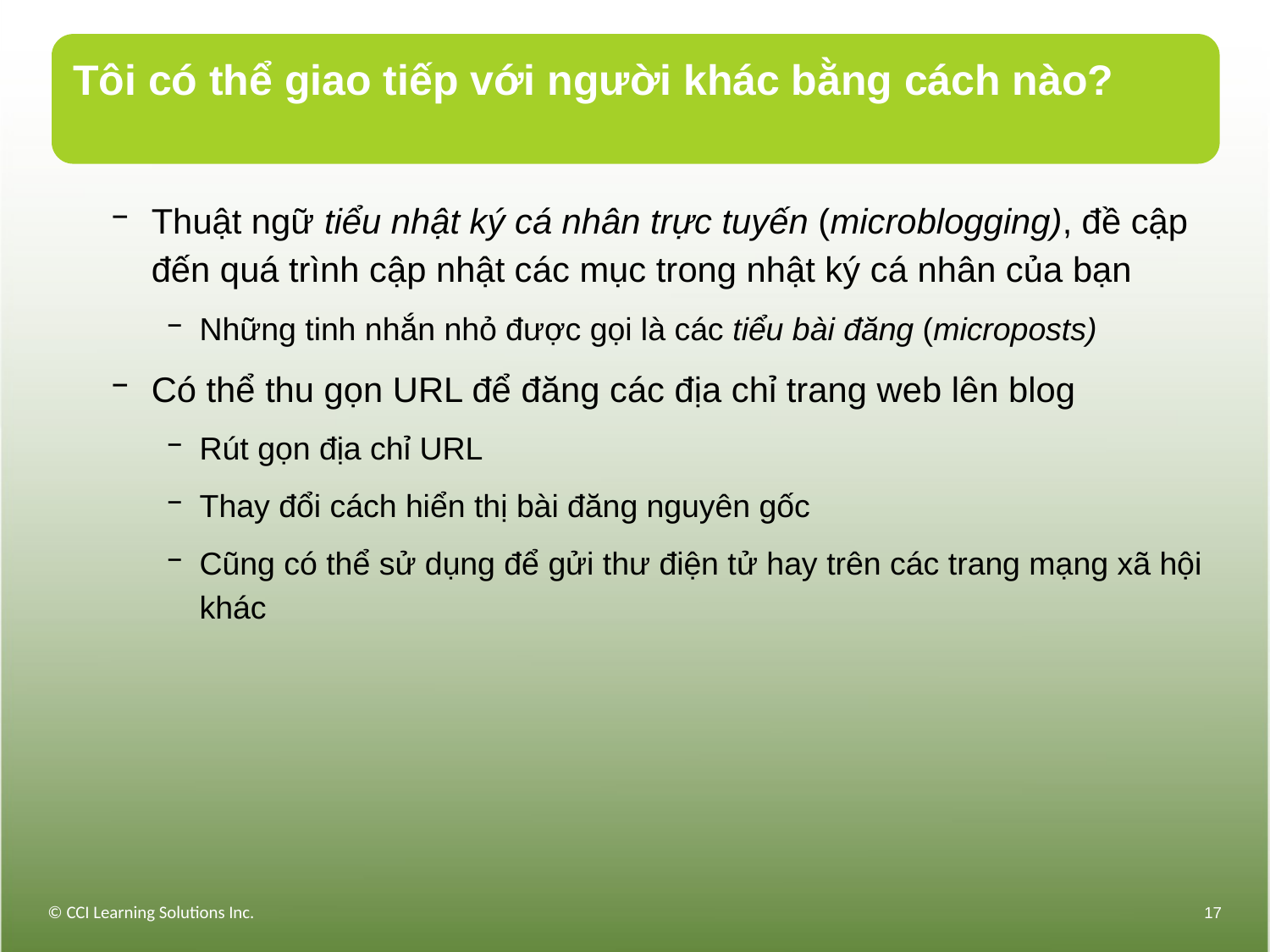

# Tôi có thể giao tiếp với người khác bằng cách nào?
Thuật ngữ tiểu nhật ký cá nhân trực tuyến (microblogging), đề cập đến quá trình cập nhật các mục trong nhật ký cá nhân của bạn
Những tinh nhắn nhỏ được gọi là các tiểu bài đăng (microposts)
Có thể thu gọn URL để đăng các địa chỉ trang web lên blog
Rút gọn địa chỉ URL
Thay đổi cách hiển thị bài đăng nguyên gốc
Cũng có thể sử dụng để gửi thư điện tử hay trên các trang mạng xã hội khác
© CCI Learning Solutions Inc.
17